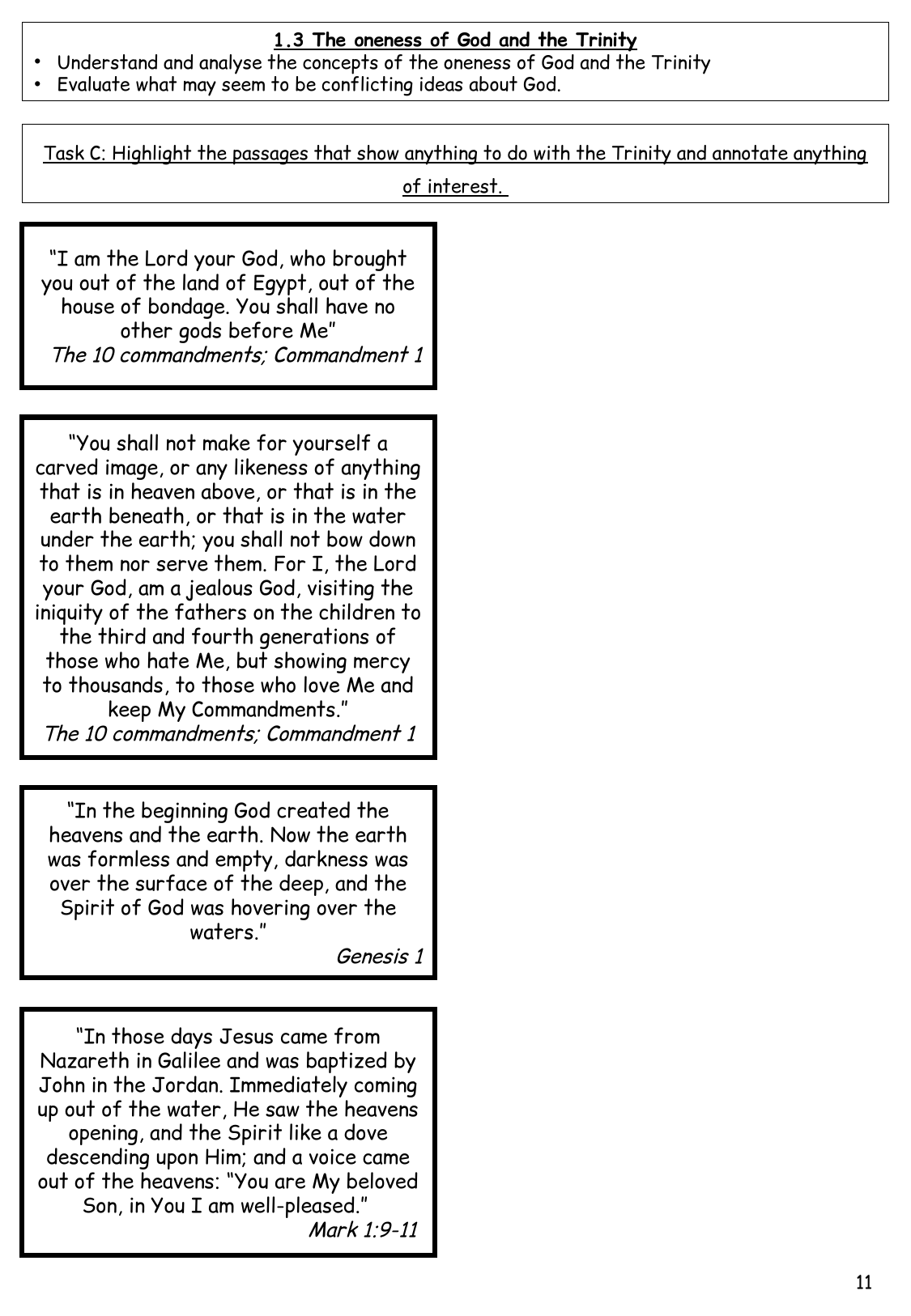

1.3 The oneness of God and the Trinity
Understand and analyse the concepts of the oneness of God and the Trinity
Evaluate what may seem to be conflicting ideas about God.
Task C: Highlight the passages that show anything to do with the Trinity and annotate anything of interest.
“I am the Lord your God, who brought you out of the land of Egypt, out of the house of bondage. You shall have no other gods before Me”
The 10 commandments; Commandment 1
“You shall not make for yourself a carved image, or any likeness of anything that is in heaven above, or that is in the earth beneath, or that is in the water under the earth; you shall not bow down to them nor serve them. For I, the Lord your God, am a jealous God, visiting the iniquity of the fathers on the children to the third and fourth generations of those who hate Me, but showing mercy to thousands, to those who love Me and keep My Commandments.”
The 10 commandments; Commandment 1
“In the beginning God created the heavens and the earth. Now the earth was formless and empty, darkness was over the surface of the deep, and the Spirit of God was hovering over the waters.”
Genesis 1
“In those days Jesus came from Nazareth in Galilee and was baptized by John in the Jordan. Immediately coming up out of the water, He saw the heavens opening, and the Spirit like a dove descending upon Him; and a voice came out of the heavens: “You are My beloved Son, in You I am well-pleased.”
Mark 1:9-11
11